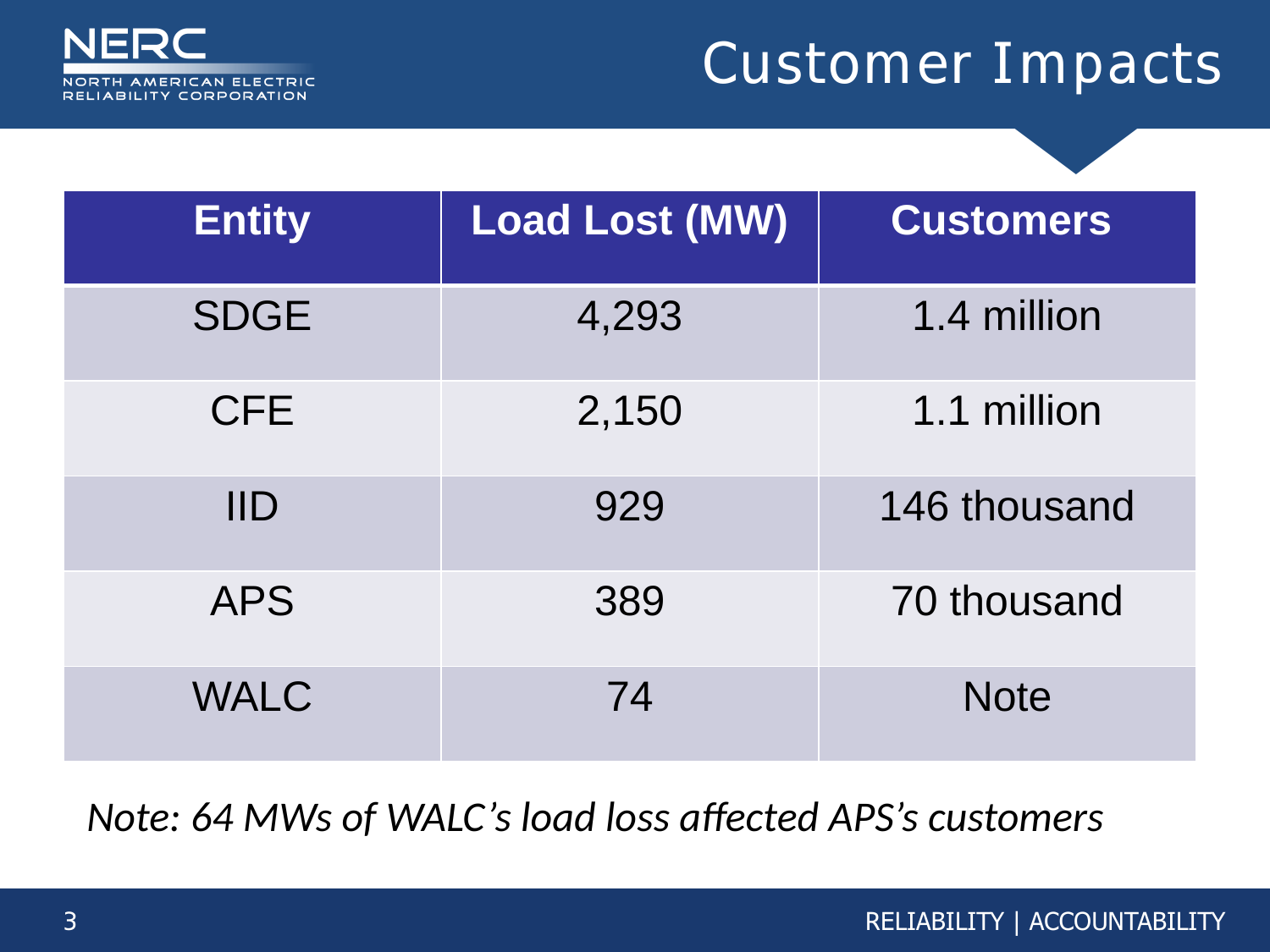

# Customer Impacts

| Entity | Load Lost (MW) | Customers |
| --- | --- | --- |
| SDGE | 4,293 | 1.4 million |
| CFE | 2,150 | 1.1 million |
| IID | 929 | 146 thousand |
| APS | 389 | 70 thousand |
| WALC | 74 | Note |
Note: 64 MWs of WALC’s load loss affected APS’s customers